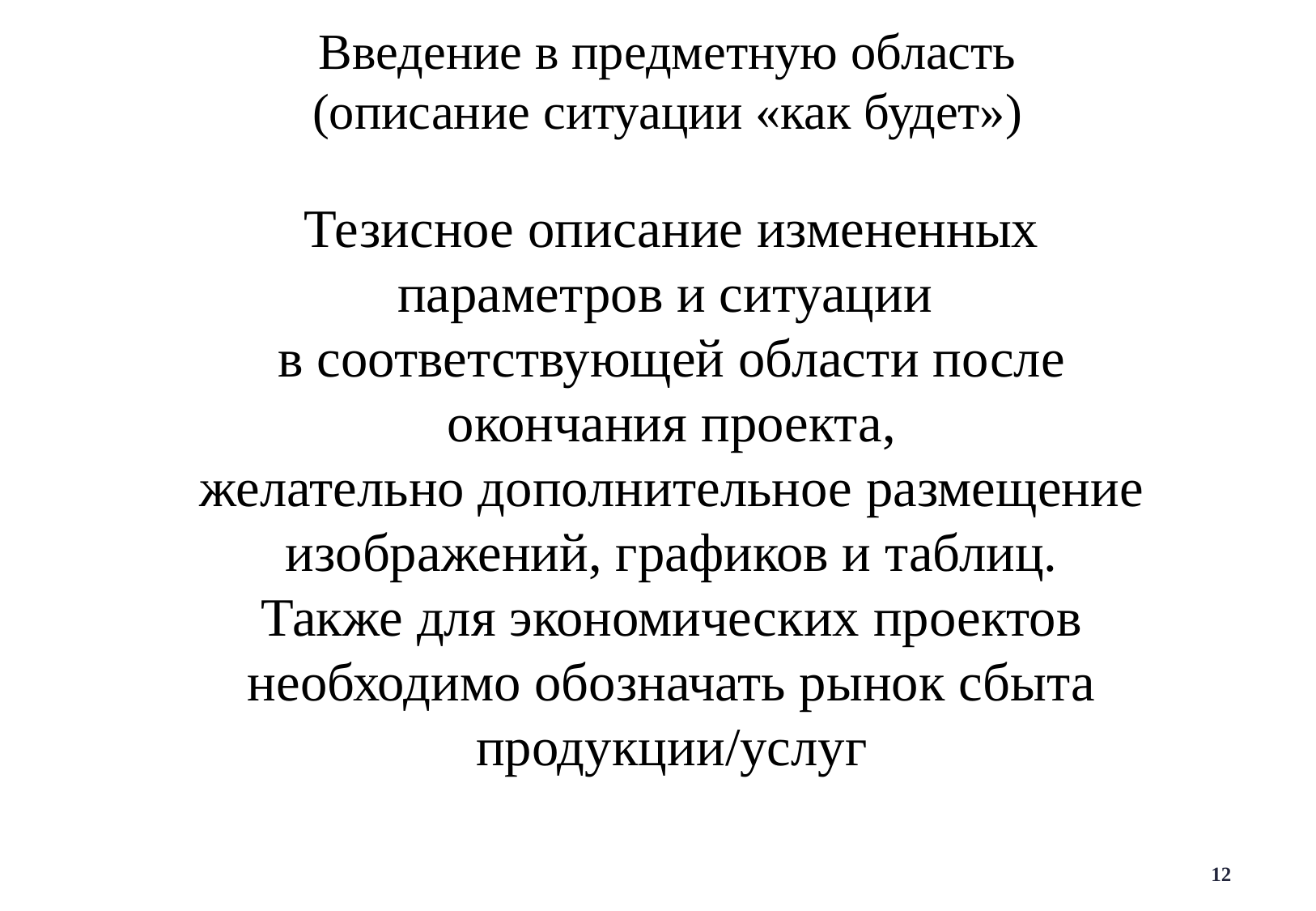

# Введение в предметную область (описание ситуации «как будет»)
Тезисное описание измененных параметров и ситуации
в соответствующей области после окончания проекта,
желательно дополнительное размещение изображений, графиков и таблиц.
Также для экономических проектов необходимо обозначать рынок сбыта продукции/услуг
12